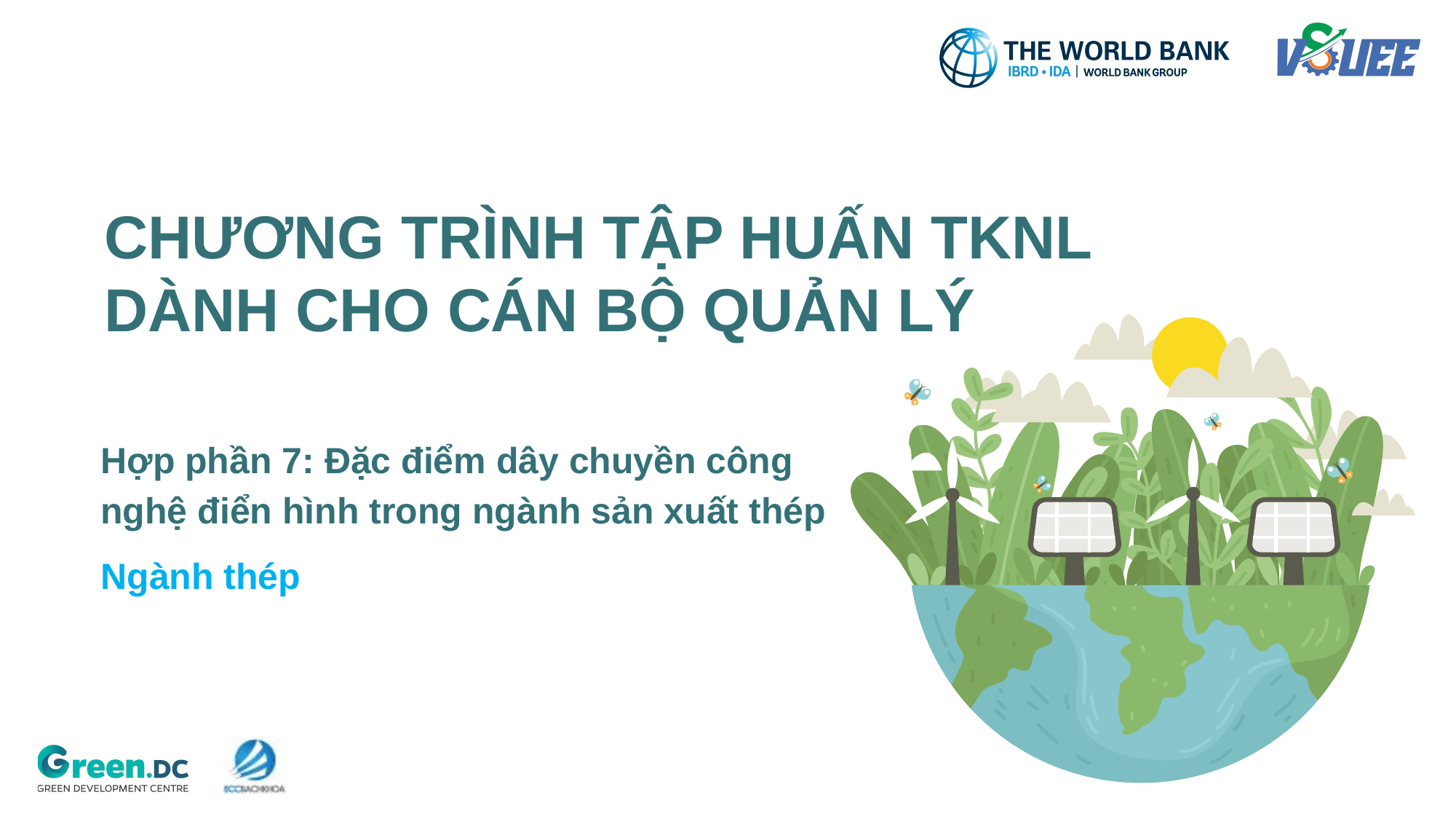

# CHƯƠNG TRÌNH TẬP HUẤN TKNL DÀNH CHO CÁN BỘ QUẢN LÝ

Hợp phần 7: Đặc điểm dây chuyền công nghệ điển hình trong ngành sản xuất thép
Ngành thép